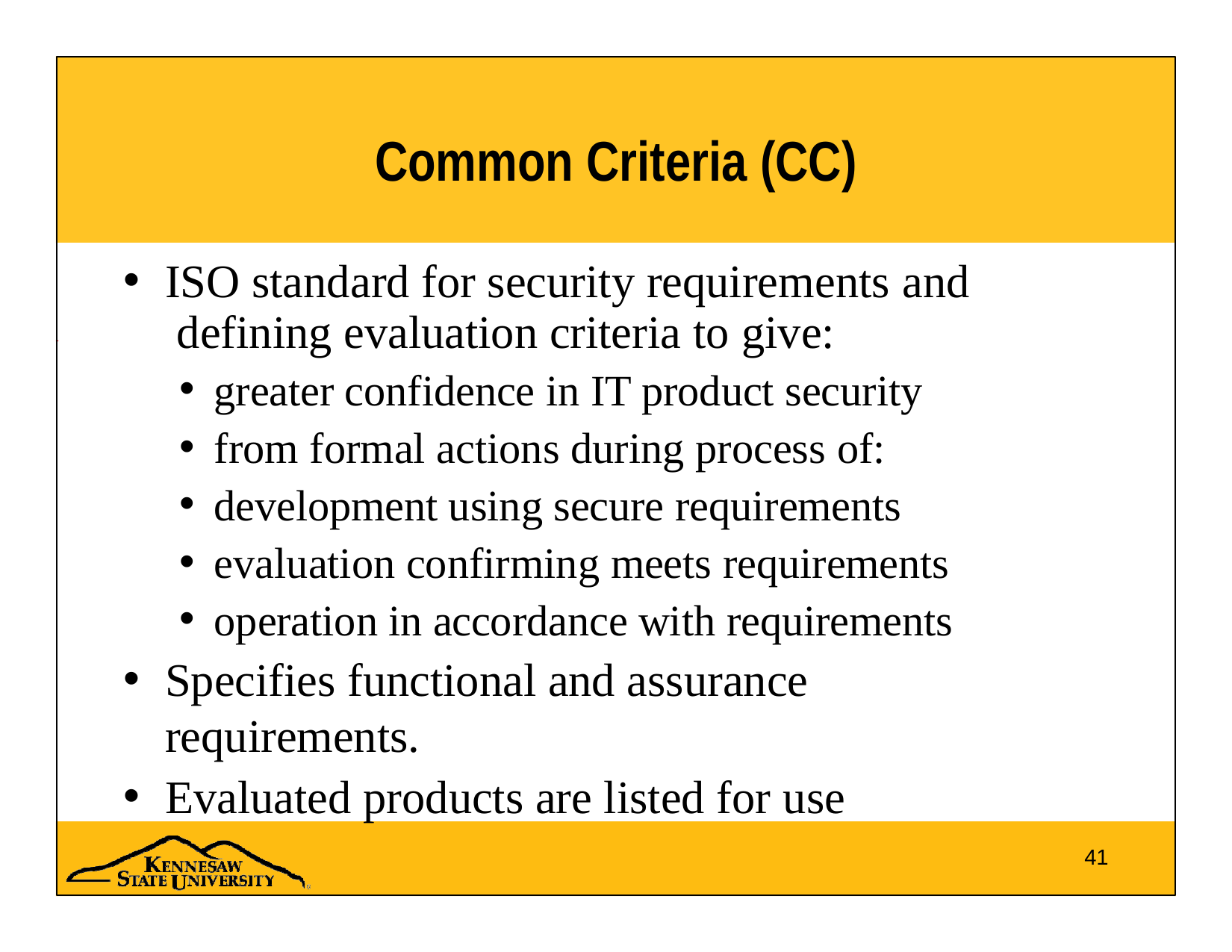

# Common Criteria (CC)
ISO standard for security requirements and  defining evaluation criteria to give:
greater confidence in IT product security
from formal actions during process of:
development using secure requirements
evaluation confirming meets requirements
operation in accordance with requirements
Specifies functional and assurance requirements.
Evaluated products are listed for use

41